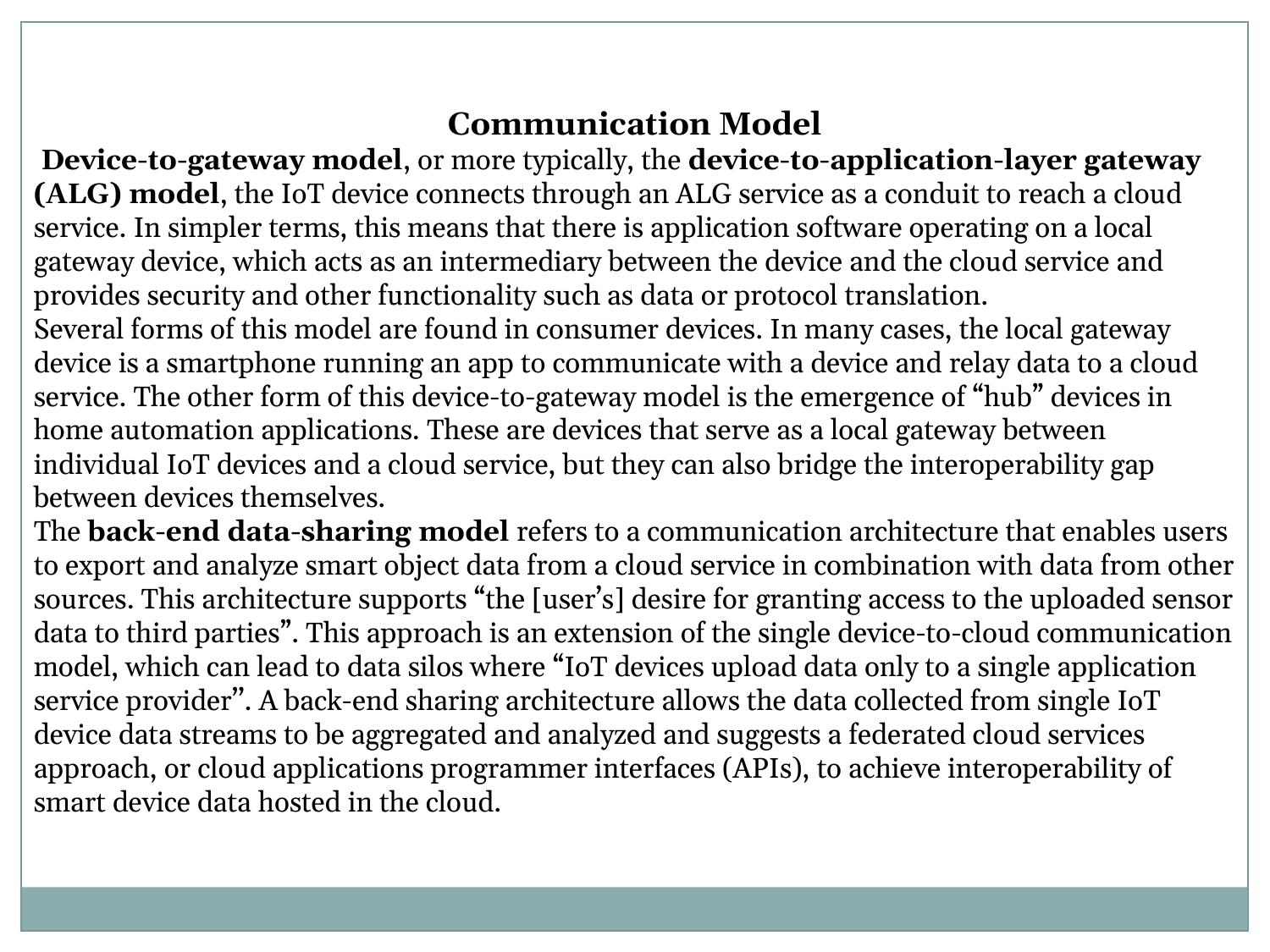

Communication Model
 Device-to-gateway model, or more typically, the device-to-application-layer gateway (ALG) model, the IoT device connects through an ALG service as a conduit to reach a cloud service. In simpler terms, this means that there is application software operating on a local gateway device, which acts as an intermediary between the device and the cloud service and provides security and other functionality such as data or protocol translation.
Several forms of this model are found in consumer devices. In many cases, the local gateway device is a smartphone running an app to communicate with a device and relay data to a cloud service. The other form of this device-to-gateway model is the emergence of “hub” devices in home automation applications. These are devices that serve as a local gateway between individual IoT devices and a cloud service, but they can also bridge the interoperability gap between devices themselves.
The back-end data-sharing model refers to a communication architecture that enables users to export and analyze smart object data from a cloud service in combination with data from other sources. This architecture supports “the [user’s] desire for granting access to the uploaded sensor data to third parties”. This approach is an extension of the single device-to-cloud communication model, which can lead to data silos where “IoT devices upload data only to a single application service provider’’. A back-end sharing architecture allows the data collected from single IoT device data streams to be aggregated and analyzed and suggests a federated cloud services approach, or cloud applications programmer interfaces (APIs), to achieve interoperability of smart device data hosted in the cloud.